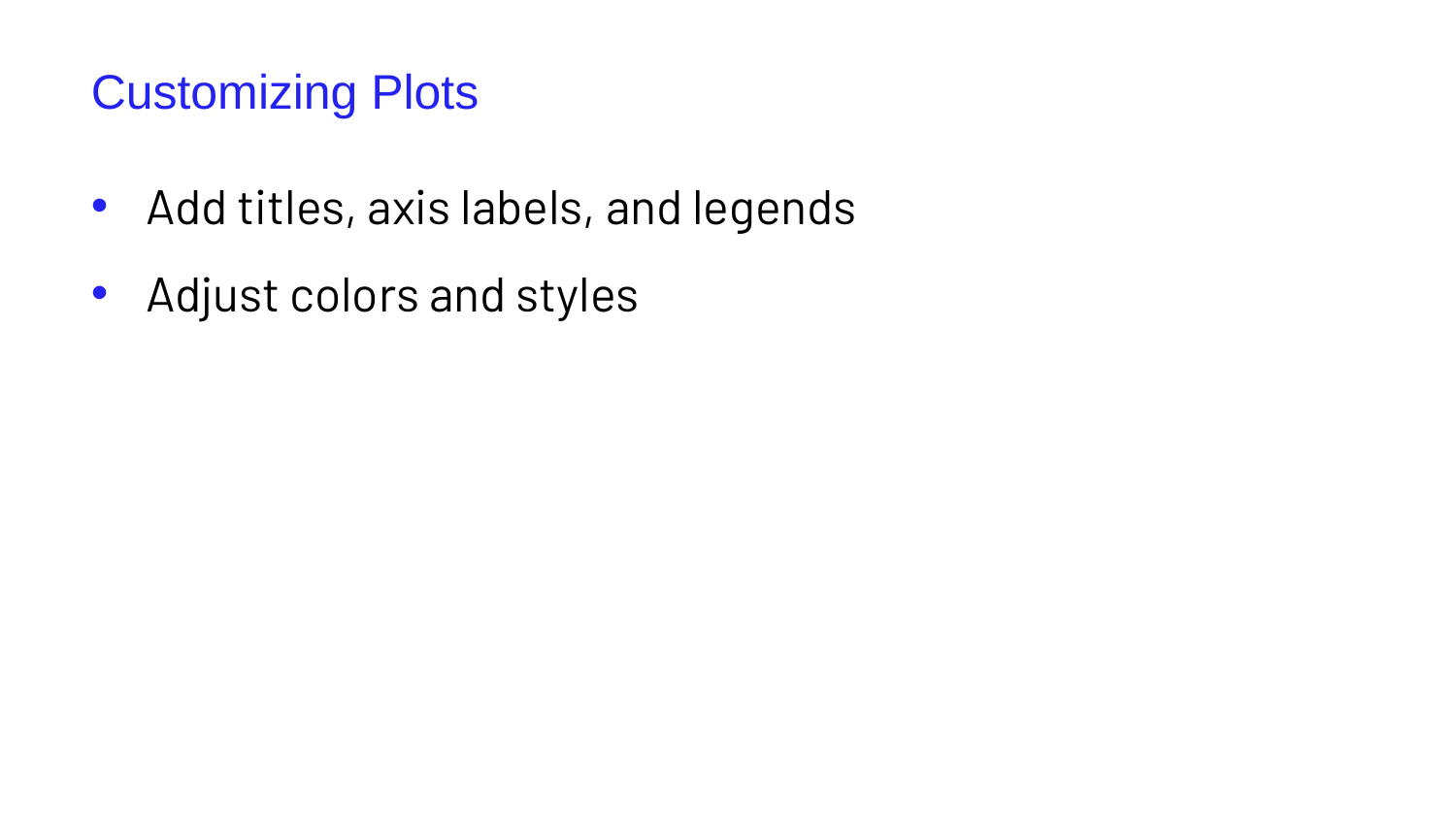

Customizing Plots
Add titles, axis labels, and legends
Adjust colors and styles